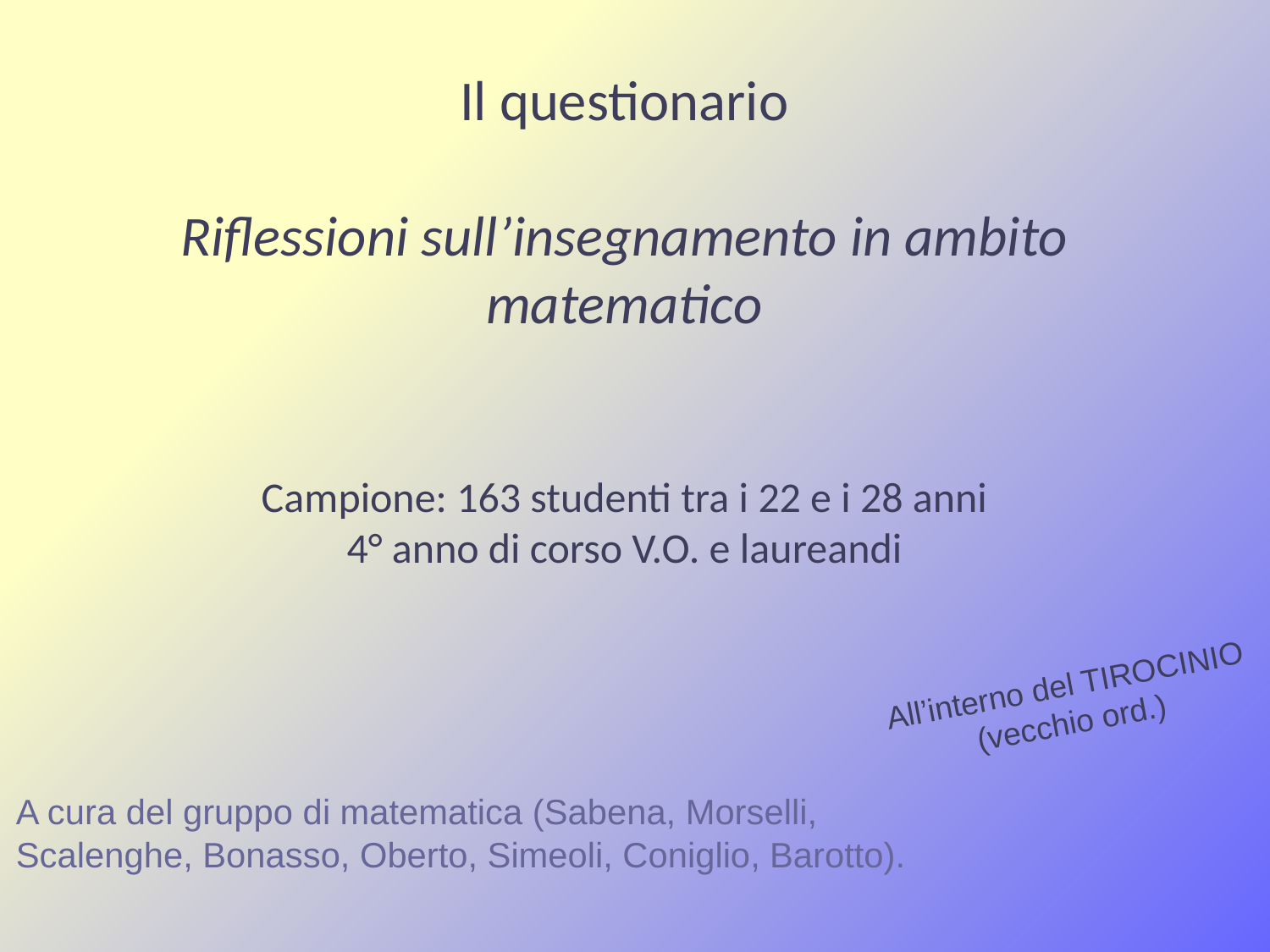

Il questionario
Riflessioni sull’insegnamento in ambito matematico
Campione: 163 studenti tra i 22 e i 28 anni
4° anno di corso V.O. e laureandi
All’interno del TIROCINIO
(vecchio ord.)
A cura del gruppo di matematica (Sabena, Morselli, Scalenghe, Bonasso, Oberto, Simeoli, Coniglio, Barotto).